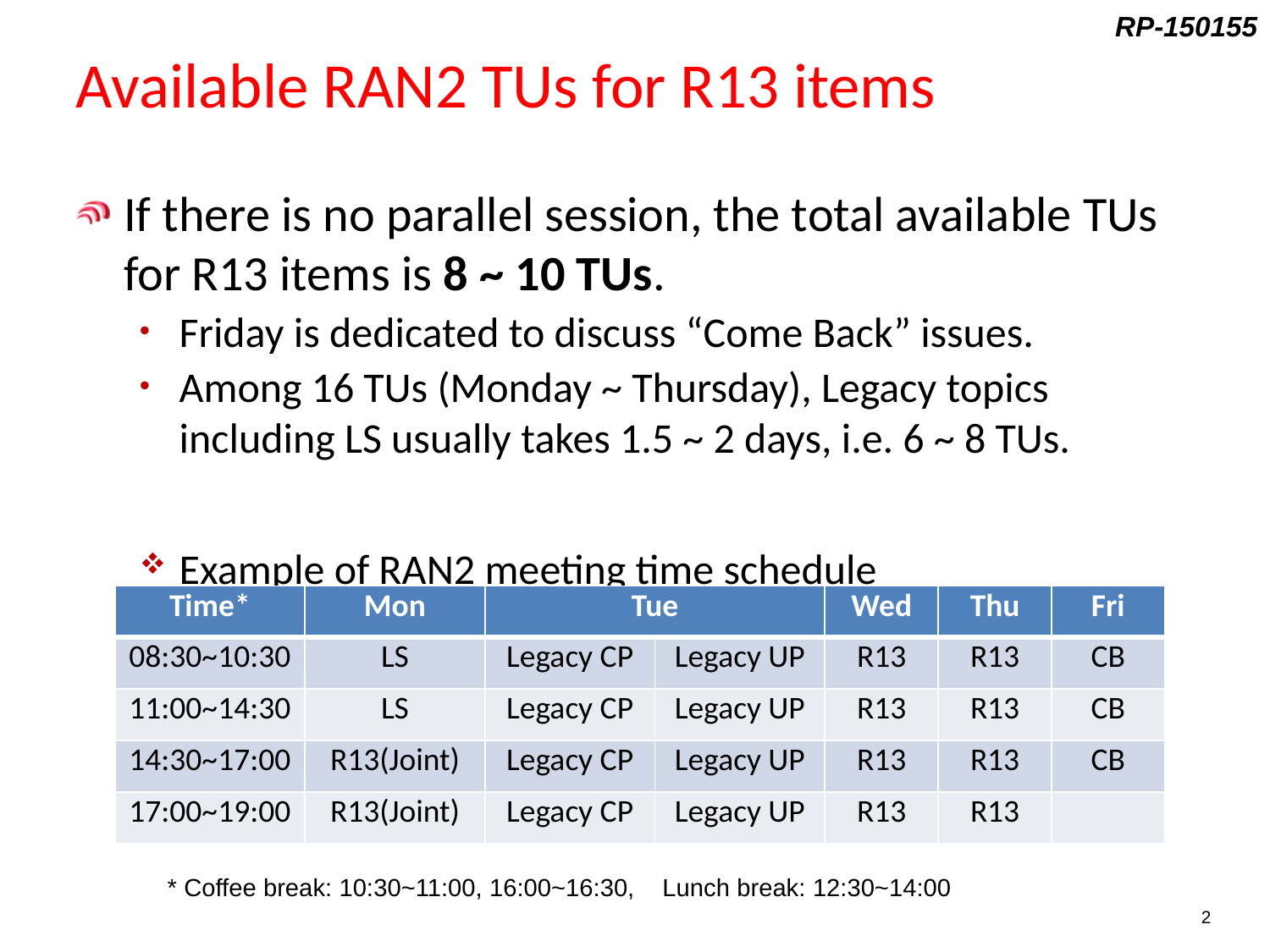

# Available RAN2 TUs for R13 items
If there is no parallel session, the total available TUs for R13 items is 8 ~ 10 TUs.
Friday is dedicated to discuss “Come Back” issues.
Among 16 TUs (Monday ~ Thursday), Legacy topics including LS usually takes 1.5 ~ 2 days, i.e. 6 ~ 8 TUs.

Example of RAN2 meeting time schedule
| Time\* | Mon | Tue |  | Wed | Thu | Fri |
| --- | --- | --- | --- | --- | --- | --- |
| 08:30~10:30 | LS | Legacy CP | Legacy UP | R13 | R13 | CB |
| 11:00~14:30 | LS | Legacy CP | Legacy UP | R13 | R13 | CB |
| 14:30~17:00 | R13(Joint) | Legacy CP | Legacy UP | R13 | R13 | CB |
| 17:00~19:00 | R13(Joint) | Legacy CP | Legacy UP | R13 | R13 |  |
* Coffee break: 10:30~11:00, 16:00~16:30,    Lunch break: 12:30~14:00
2